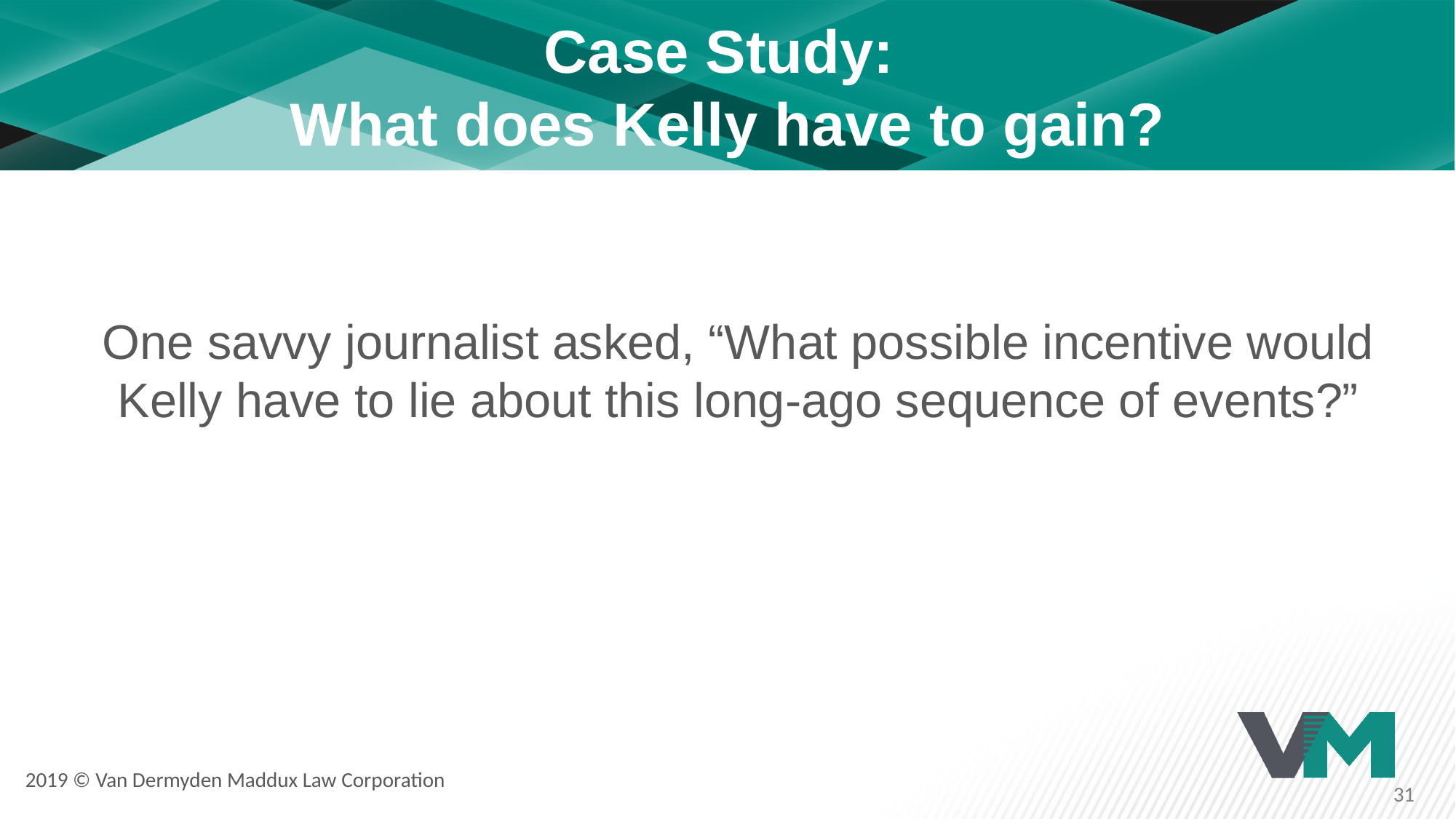

# Case Study: What does Kelly have to gain?
One savvy journalist asked, “What possible incentive would Kelly have to lie about this long-ago sequence of events?”

2019 © Van Dermyden Maddux Law Corporation
31